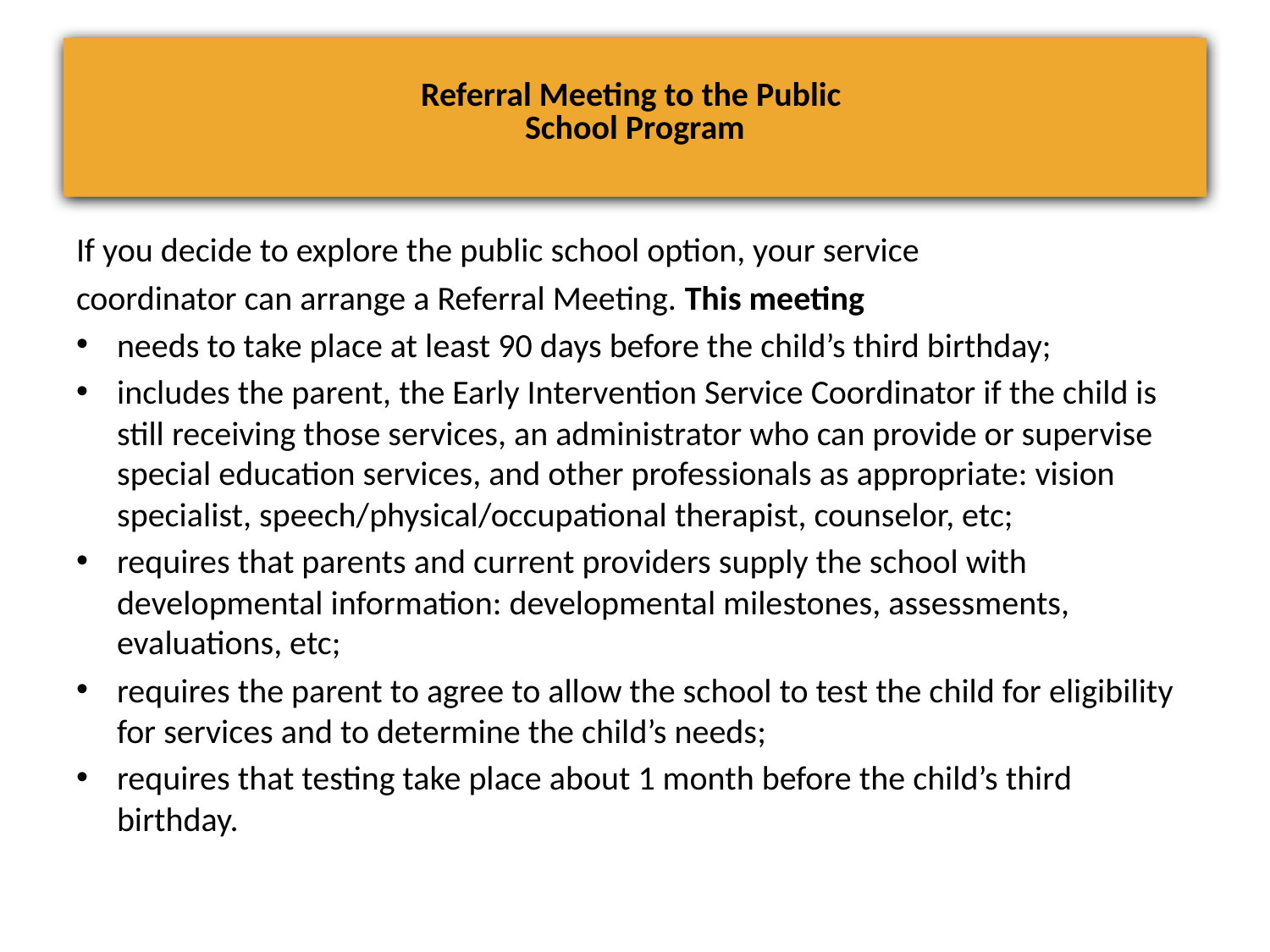

# Referral Meeting to the Public School Program
If you decide to explore the public school option, your service
coordinator can arrange a Referral Meeting. This meeting
needs to take place at least 90 days before the child’s third birthday;
includes the parent, the Early Intervention Service Coordinator if the child is still receiving those services, an administrator who can provide or supervise special education services, and other professionals as appropriate: vision specialist, speech/physical/occupational therapist, counselor, etc;
requires that parents and current providers supply the school with developmental information: developmental milestones, assessments, evaluations, etc;
requires the parent to agree to allow the school to test the child for eligibility for services and to determine the child’s needs;
requires that testing take place about 1 month before the child’s third birthday.